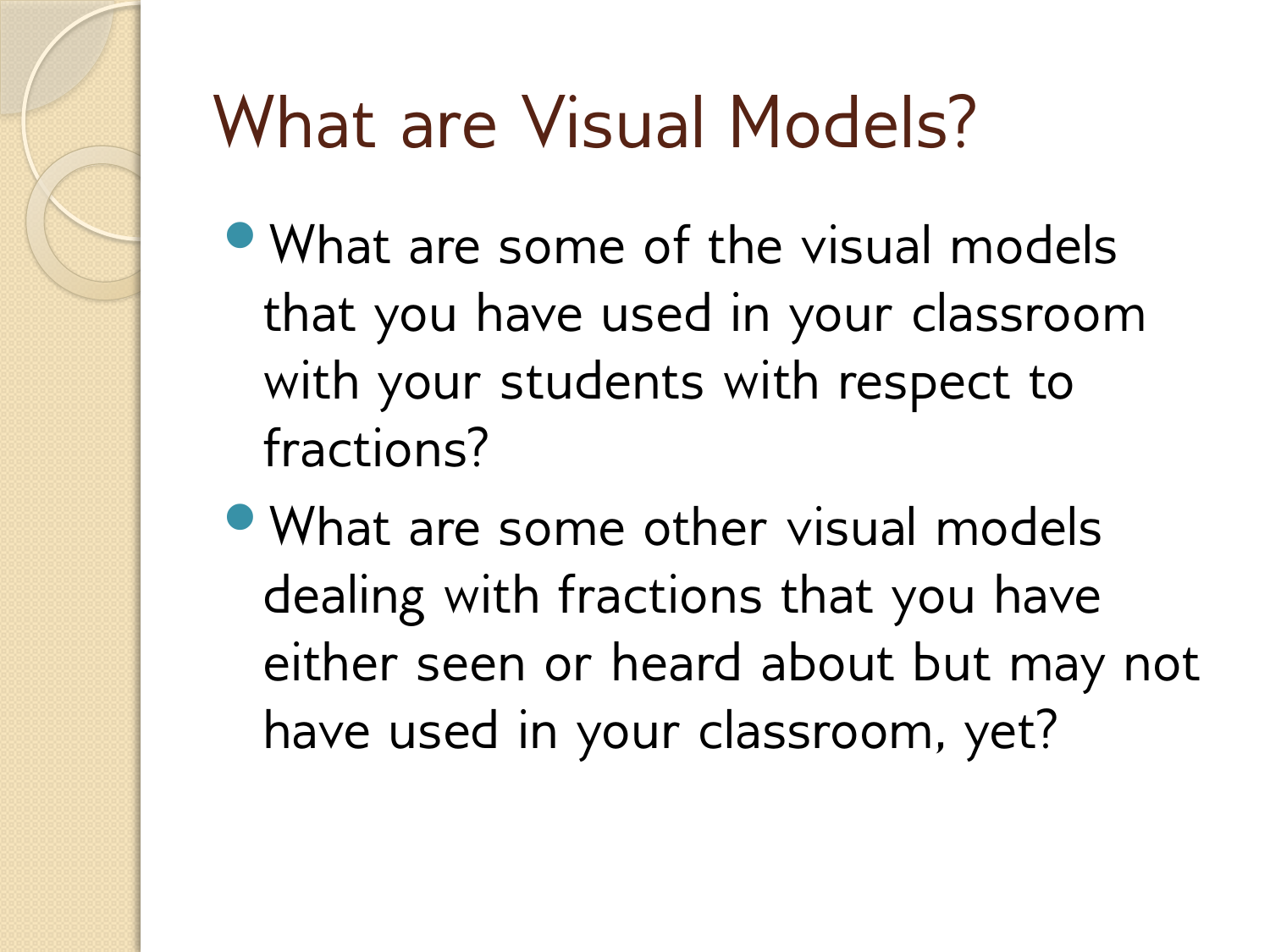

# What are Visual Models?
What are some of the visual models that you have used in your classroom with your students with respect to fractions?
What are some other visual models dealing with fractions that you have either seen or heard about but may not have used in your classroom, yet?